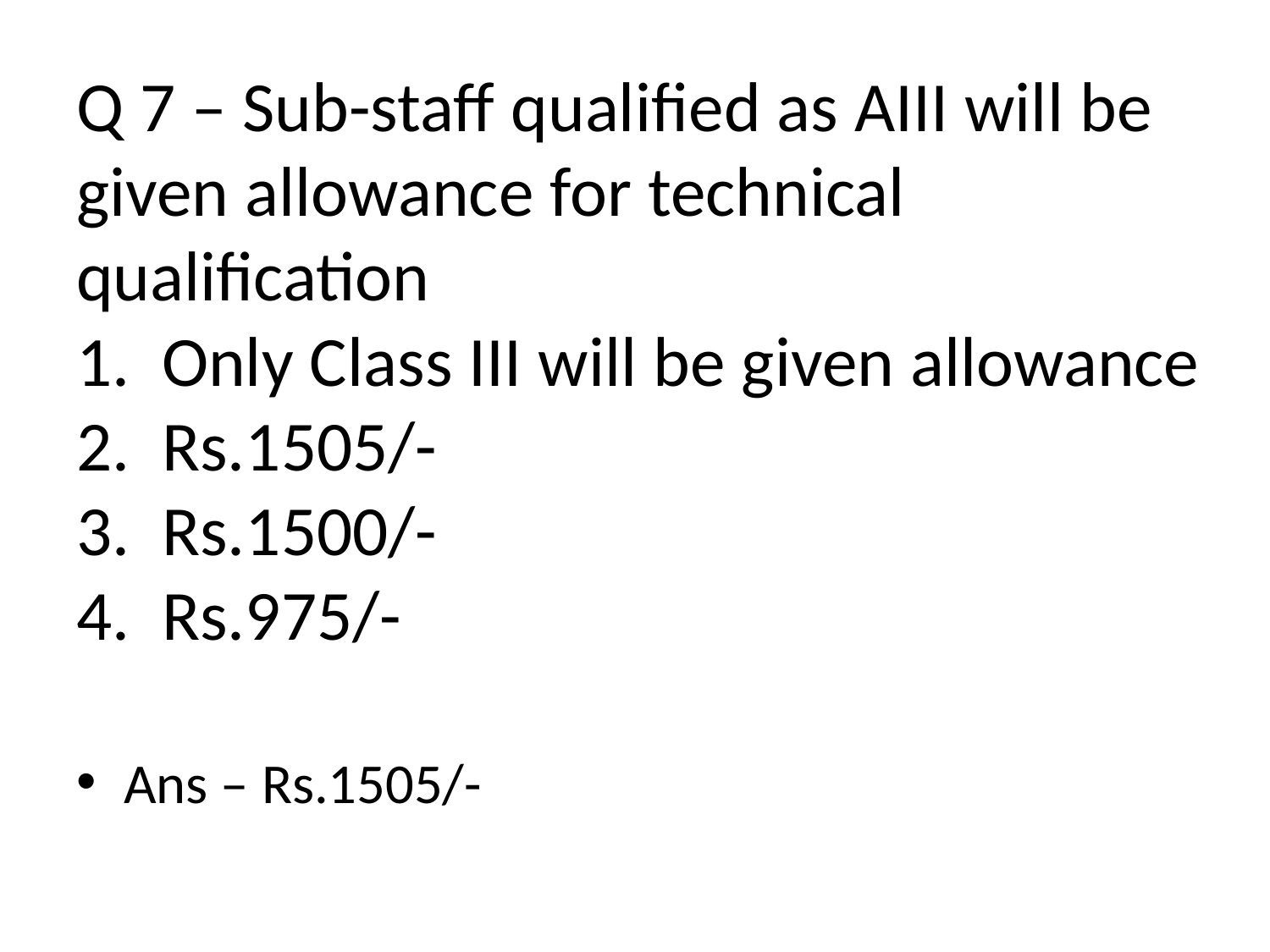

# Q 7 – Sub-staff qualified as AIII will be given allowance for technical qualification 1.  Only Class III will be given allowance 2.  Rs.1505/- 3.  Rs.1500/- 4.  Rs.975/-
Ans – Rs.1505/-